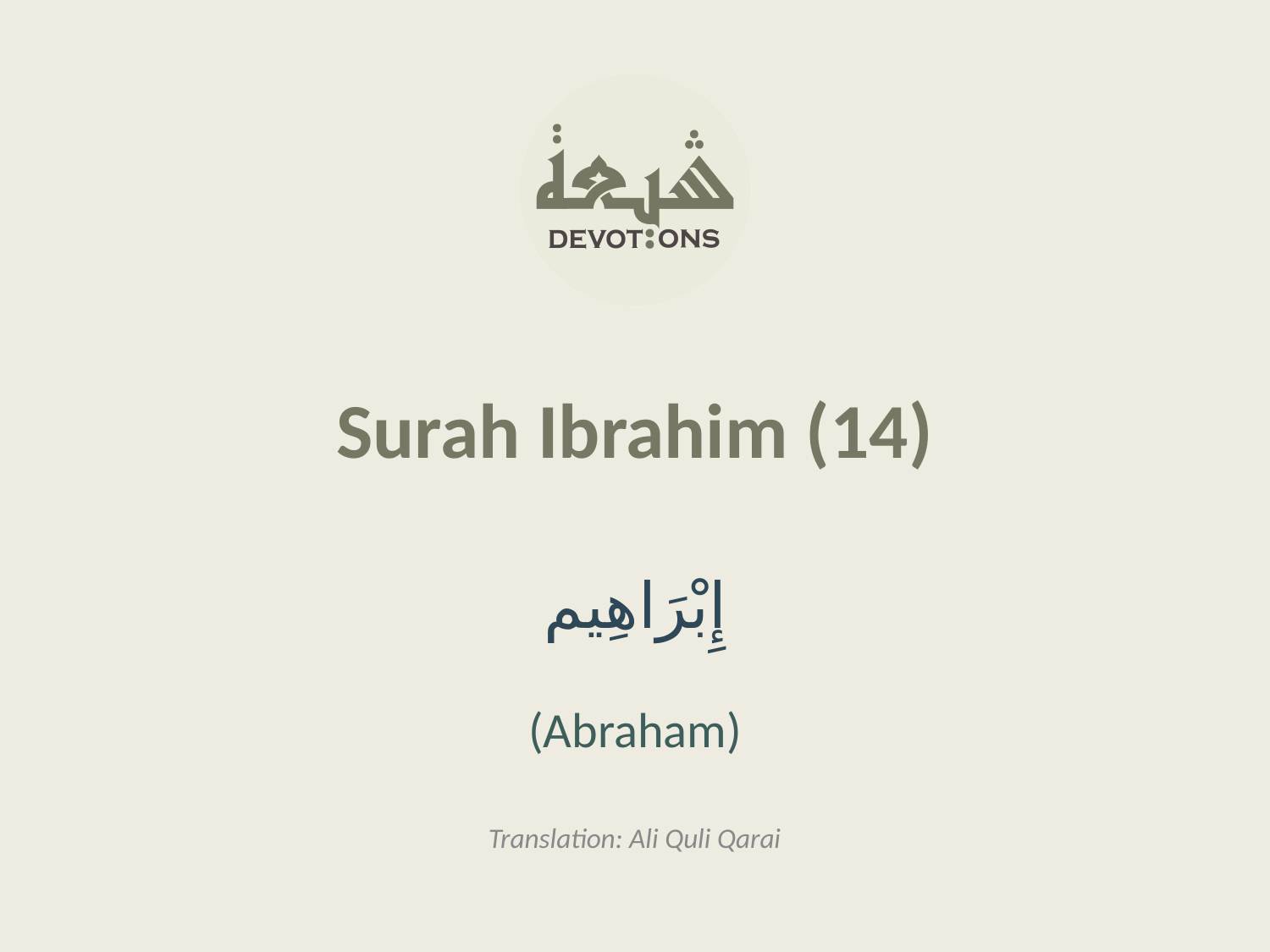

Surah Ibrahim (14)
إِبْرَاهِيم
(Abraham)
Translation: Ali Quli Qarai